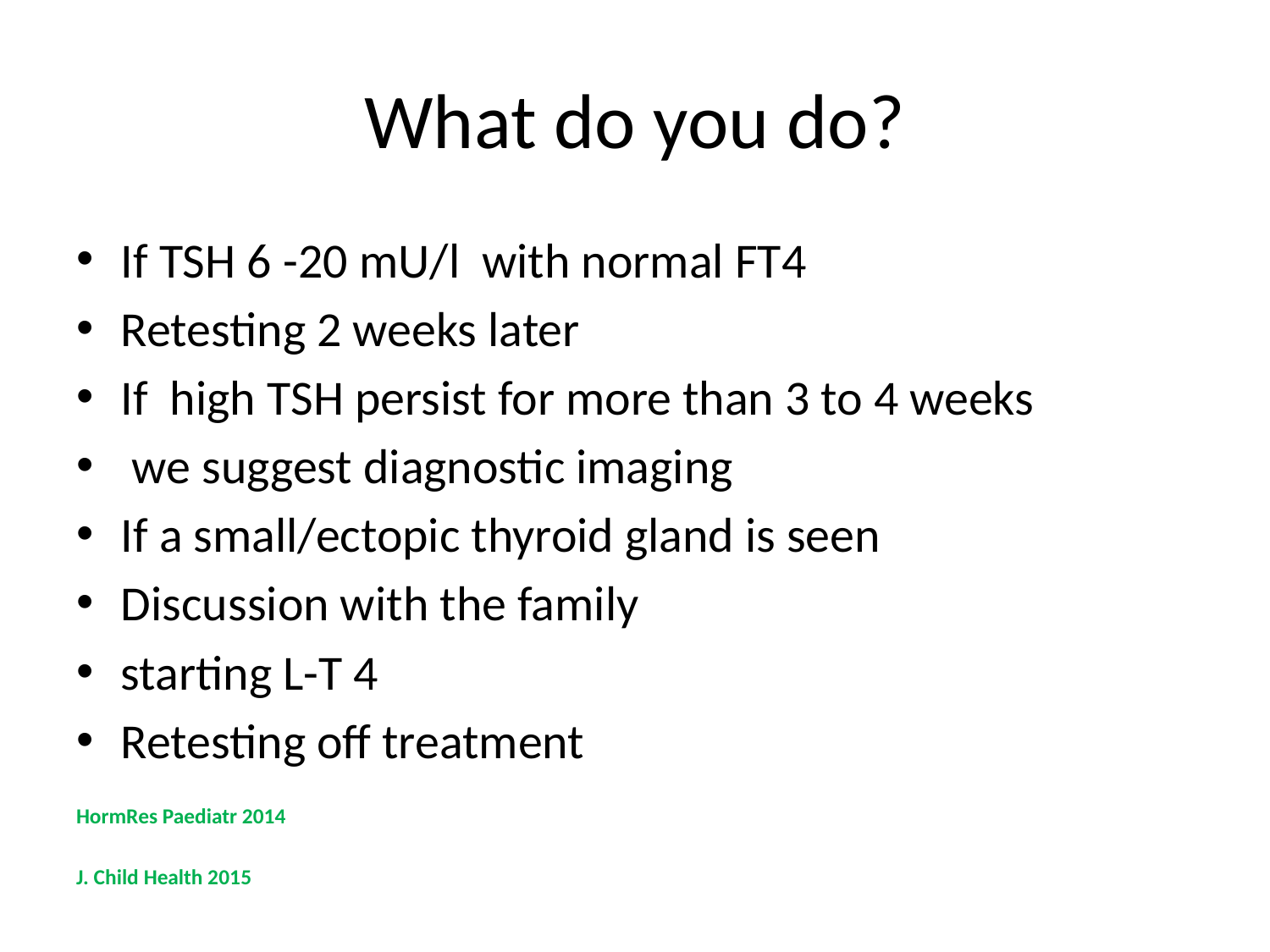

# What do you do?
If TSH 6 -20 mU/l  with normal FT4
Retesting 2 weeks later
If  high TSH persist for more than 3 to 4 weeks
 we suggest diagnostic imaging
If a small/ectopic thyroid gland is seen
Discussion with the family
starting L-T 4
Retesting off treatment

HormRes Paediatr 2014

J. Child Health 2015